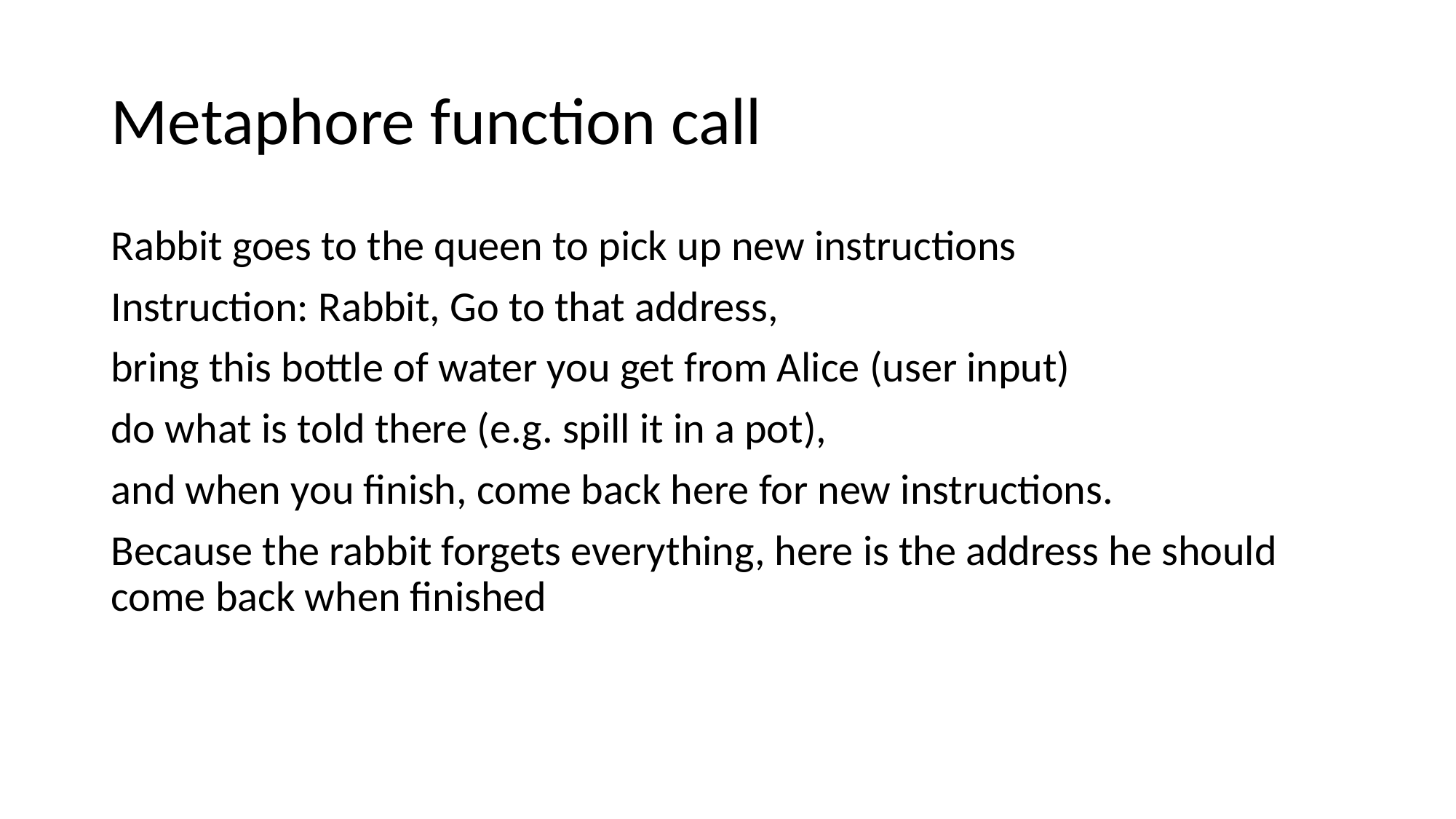

# Metaphore function call
Rabbit goes to the queen to pick up new instructions
Instruction: Rabbit, Go to that address,
bring this bottle of water you get from Alice (user input)
do what is told there (e.g. spill it in a pot),
and when you finish, come back here for new instructions.
Because the rabbit forgets everything, here is the address he should come back when finished